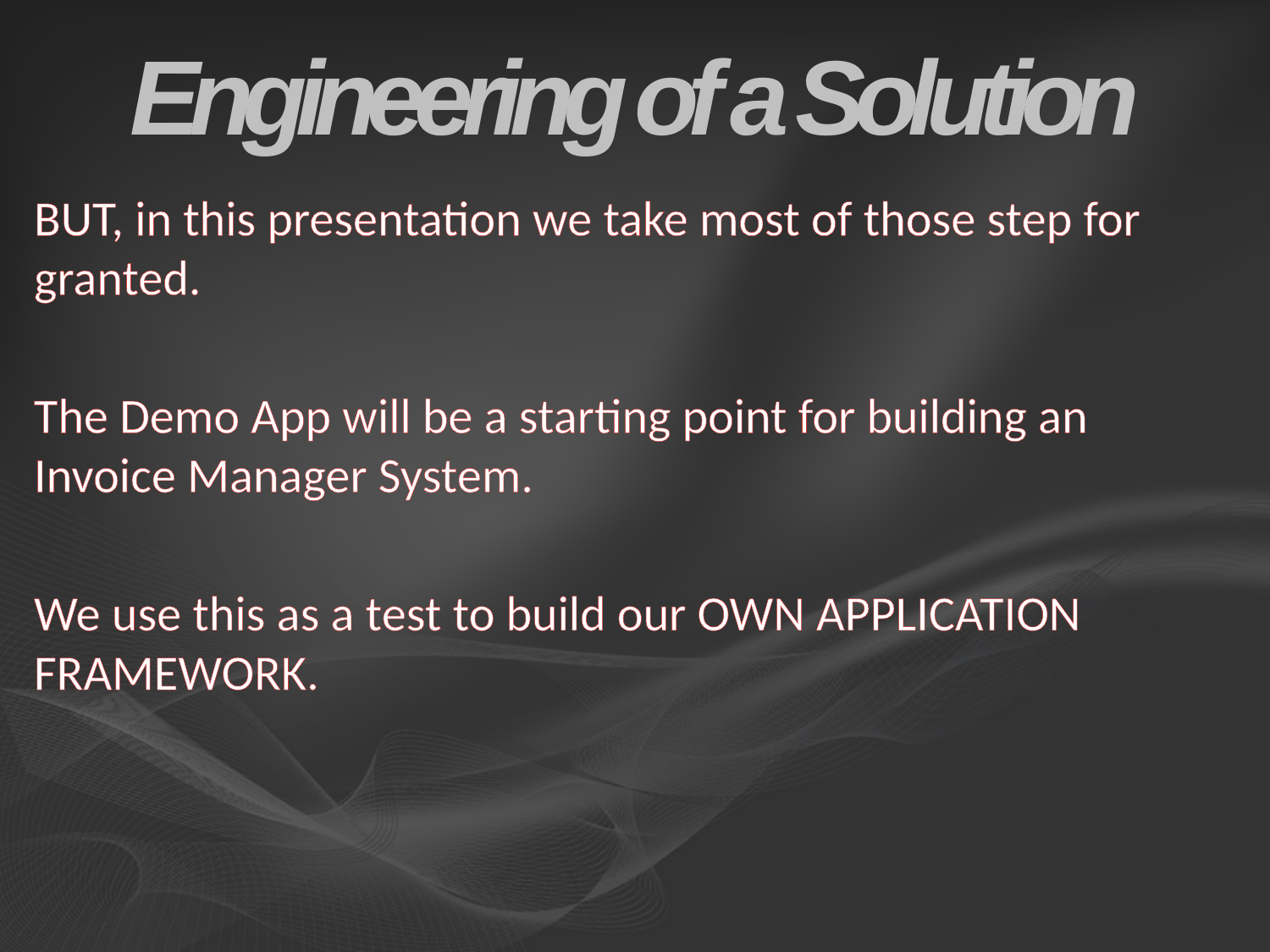

# Engineering of a Solution
BUT, in this presentation we take most of those step for granted.

The Demo App will be a starting point for building an Invoice Manager System.

We use this as a test to build our OWN APPLICATION FRAMEWORK.